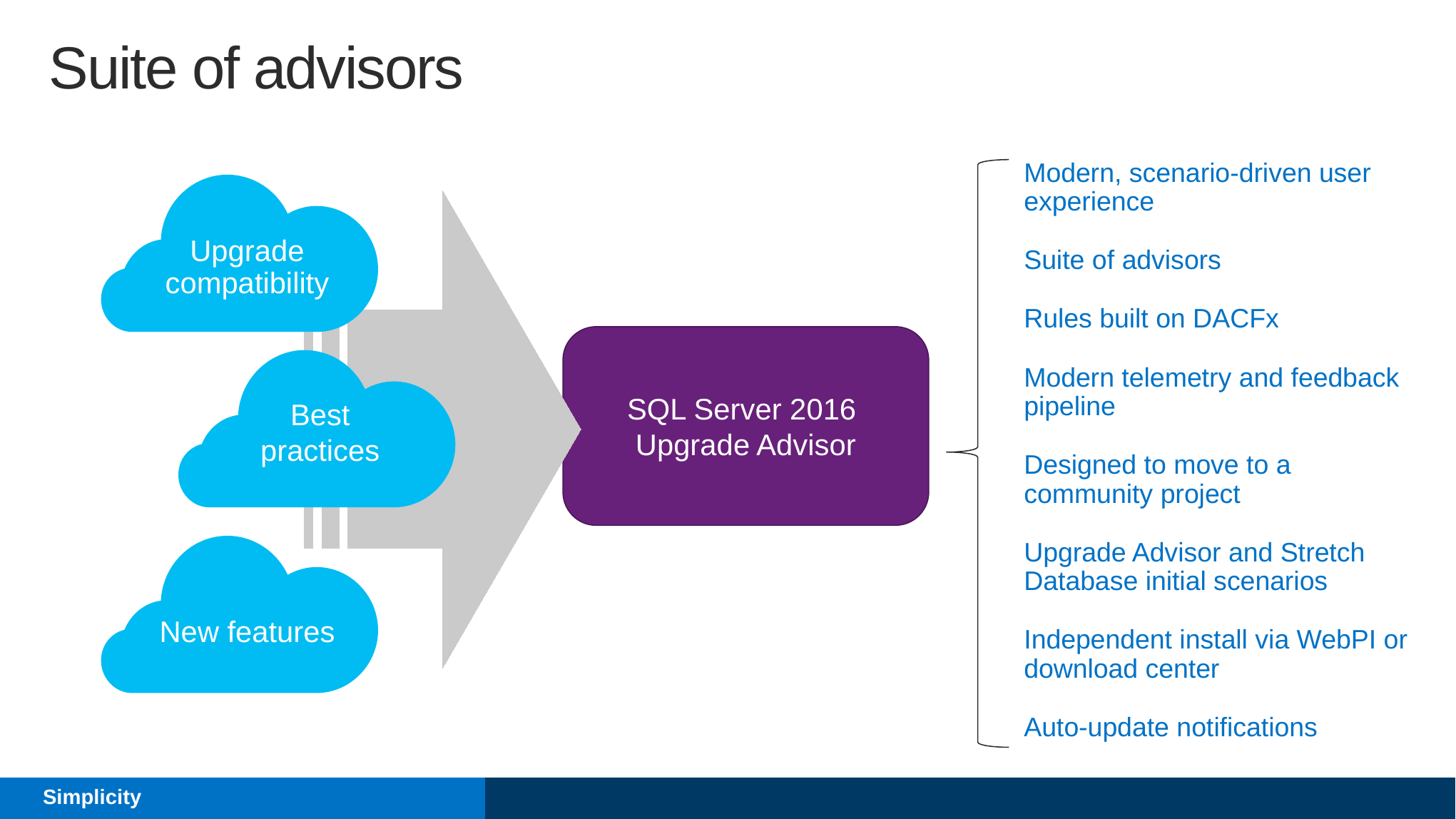

# Suite of advisors
Modern, scenario-driven user experience
Suite of advisors
Rules built on DACFx
Modern telemetry and feedback pipeline
Designed to move to a community project
Upgrade Advisor and Stretch Database initial scenarios
Independent install via WebPI or download center
Auto-update notifications

Upgrade compatibility

Upgrade compatibility

SQL Server 2016
Upgrade Advisor

Best practices
Best practices

New features
New features
Simplicity